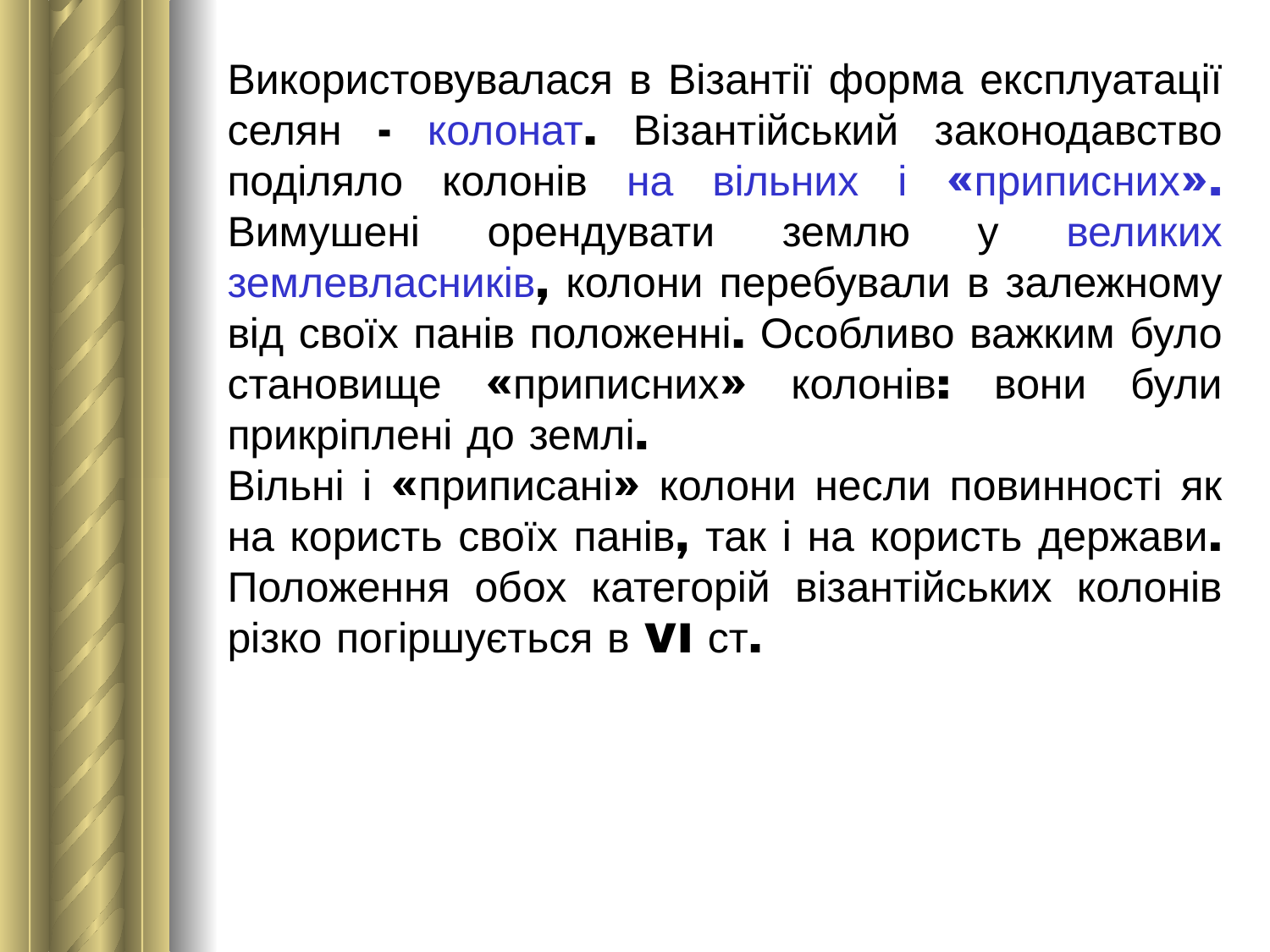

Використовувалася в Візантії форма експлуатації селян - колонат. Візантійський законодавство поділяло колонів на вільних і «приписних». Вимушені орендувати землю у великих землевласників, колони перебували в залежному від своїх панів положенні. Особливо важким було становище «приписних» колонів: вони були прикріплені до землі.
Вільні і «приписані» колони несли повинності як на користь своїх панів, так і на користь держави. Положення обох категорій візантійських колонів різко погіршується в VI ст.